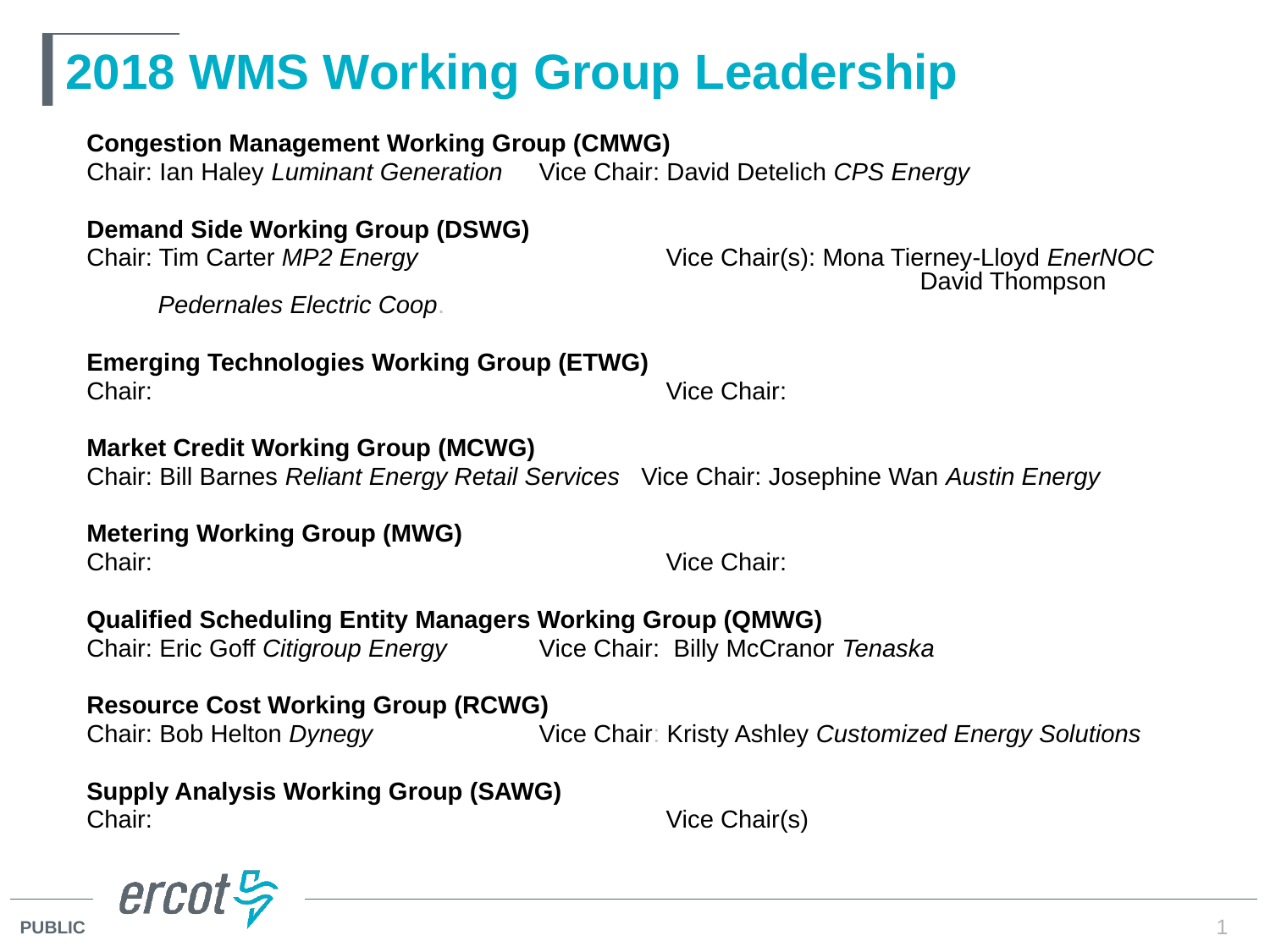

# 2018 WMS Working Group Leadership
Congestion Management Working Group (CMWG)
Chair: Ian Haley Luminant Generation 	Vice Chair: David Detelich CPS Energy

Demand Side Working Group (DSWG)
Chair: Tim Carter MP2 Energy 		Vice Chair(s): Mona Tierney-Lloyd EnerNOC 						    	David Thompson Pedernales Electric Coop.

Emerging Technologies Working Group (ETWG)
Chair:  				Vice Chair:

Market Credit Working Group (MCWG)
Chair: Bill Barnes Reliant Energy Retail Services   Vice Chair: Josephine Wan Austin Energy

Metering Working Group (MWG)
Chair:  				Vice Chair:

Qualified Scheduling Entity Managers Working Group (QMWG)
Chair: Eric Goff Citigroup Energy  	Vice Chair:  Billy McCranor Tenaska

Resource Cost Working Group (RCWG)
Chair: Bob Helton Dynegy 		Vice Chair: Kristy Ashley Customized Energy Solutions

Supply Analysis Working Group (SAWG)
Chair:  				Vice Chair(s)

1